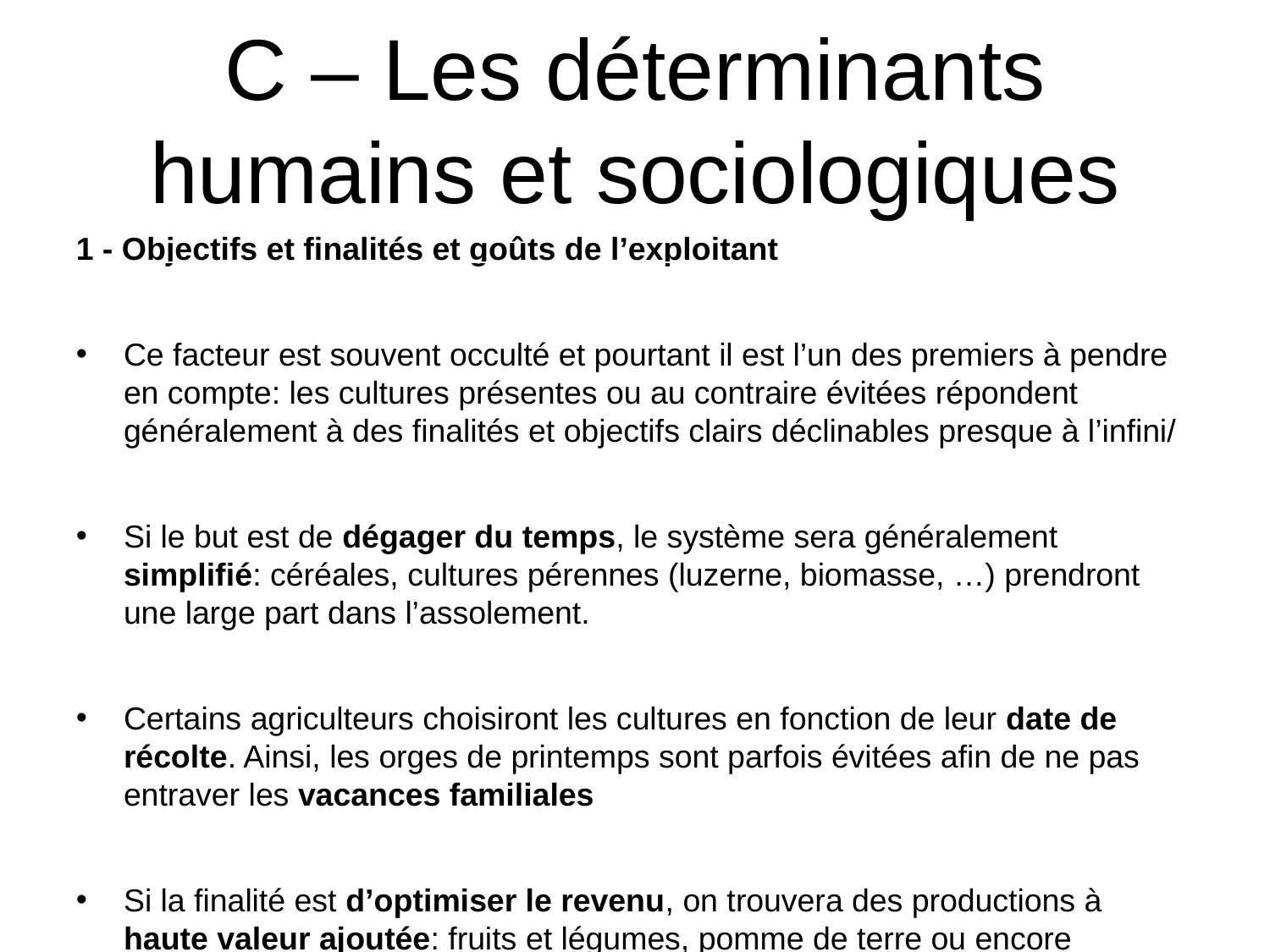

C – Les déterminants humains et sociologiques
1 - Objectifs et finalités et goûts de l’exploitant

Ce facteur est souvent occulté et pourtant il est l’un des premiers à pendre en compte: les cultures présentes ou au contraire évitées répondent généralement à des finalités et objectifs clairs déclinables presque à l’infini/

Si le but est de dégager du temps, le système sera généralement simplifié: céréales, cultures pérennes (luzerne, biomasse, …) prendront une large part dans l’assolement.

Certains agriculteurs choisiront les cultures en fonction de leur date de récolte. Ainsi, les orges de printemps sont parfois évitées afin de ne pas entraver les vacances familiales

Si la finalité est d’optimiser le revenu, on trouvera des productions à haute valeur ajoutée: fruits et légumes, pomme de terre ou encore horticulture